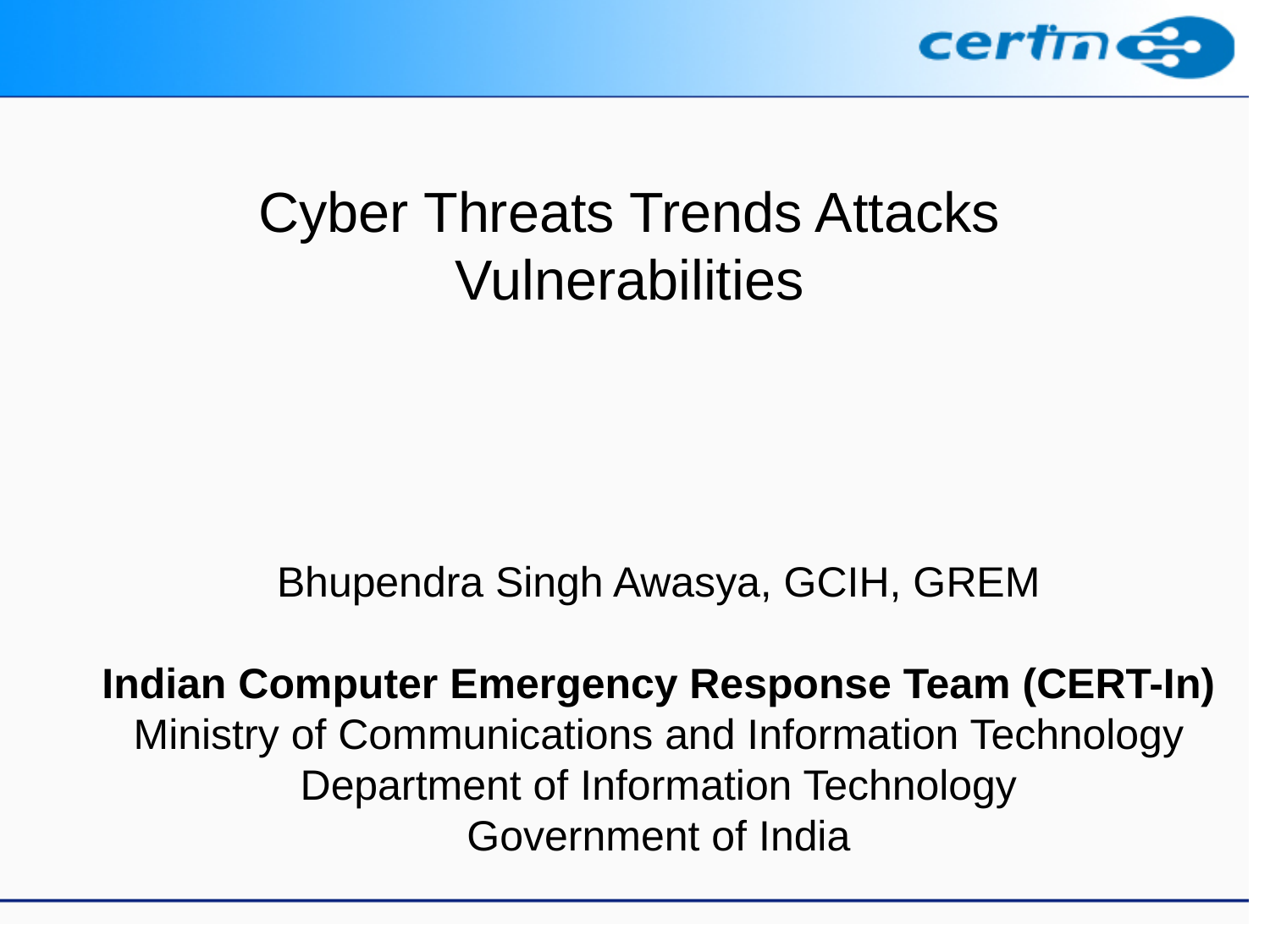

# Cyber Threats Trends Attacks Vulnerabilities
Bhupendra Singh Awasya, GCIH, GREM
Indian Computer Emergency Response Team (CERT-In)
Ministry of Communications and Information Technology
 Department of Information Technology
Government of India